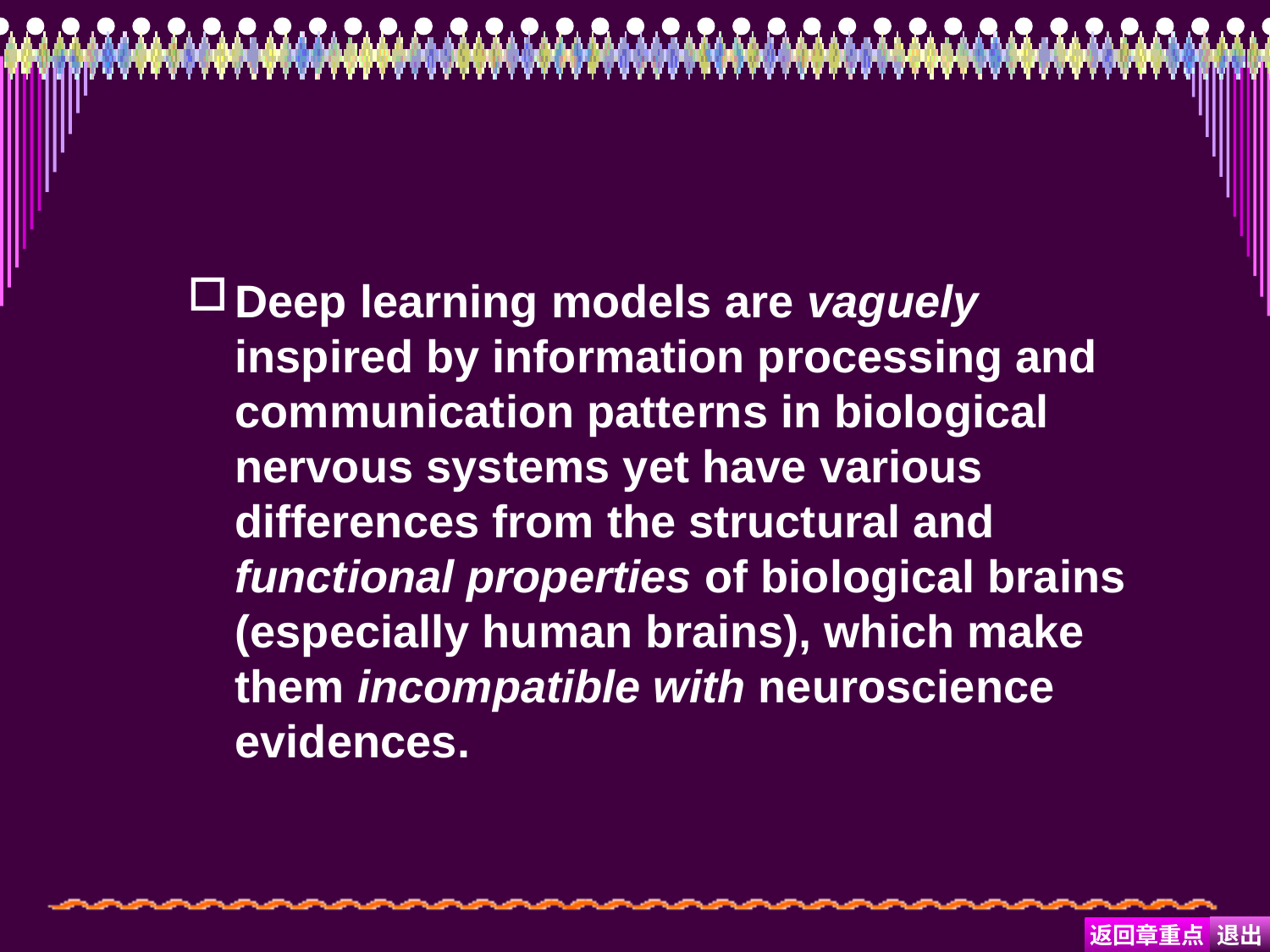

#
Deep learning models are vaguely inspired by information processing and communication patterns in biological nervous systems yet have various differences from the structural and functional properties of biological brains (especially human brains), which make them incompatible with neuroscience evidences.